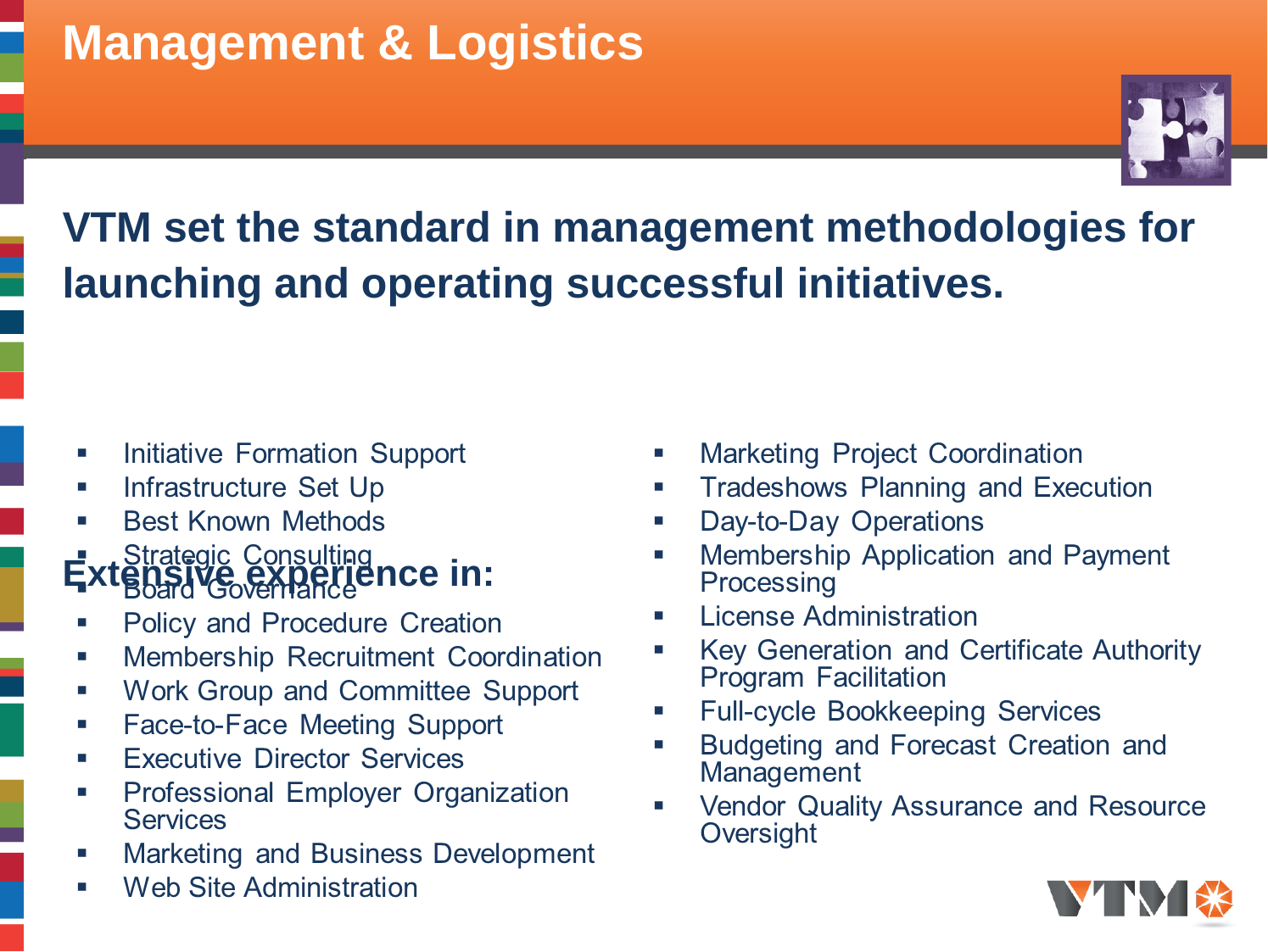

# Management & Logistics
VTM set the standard in management methodologies for launching and operating successful initiatives.

Extensive experience in: